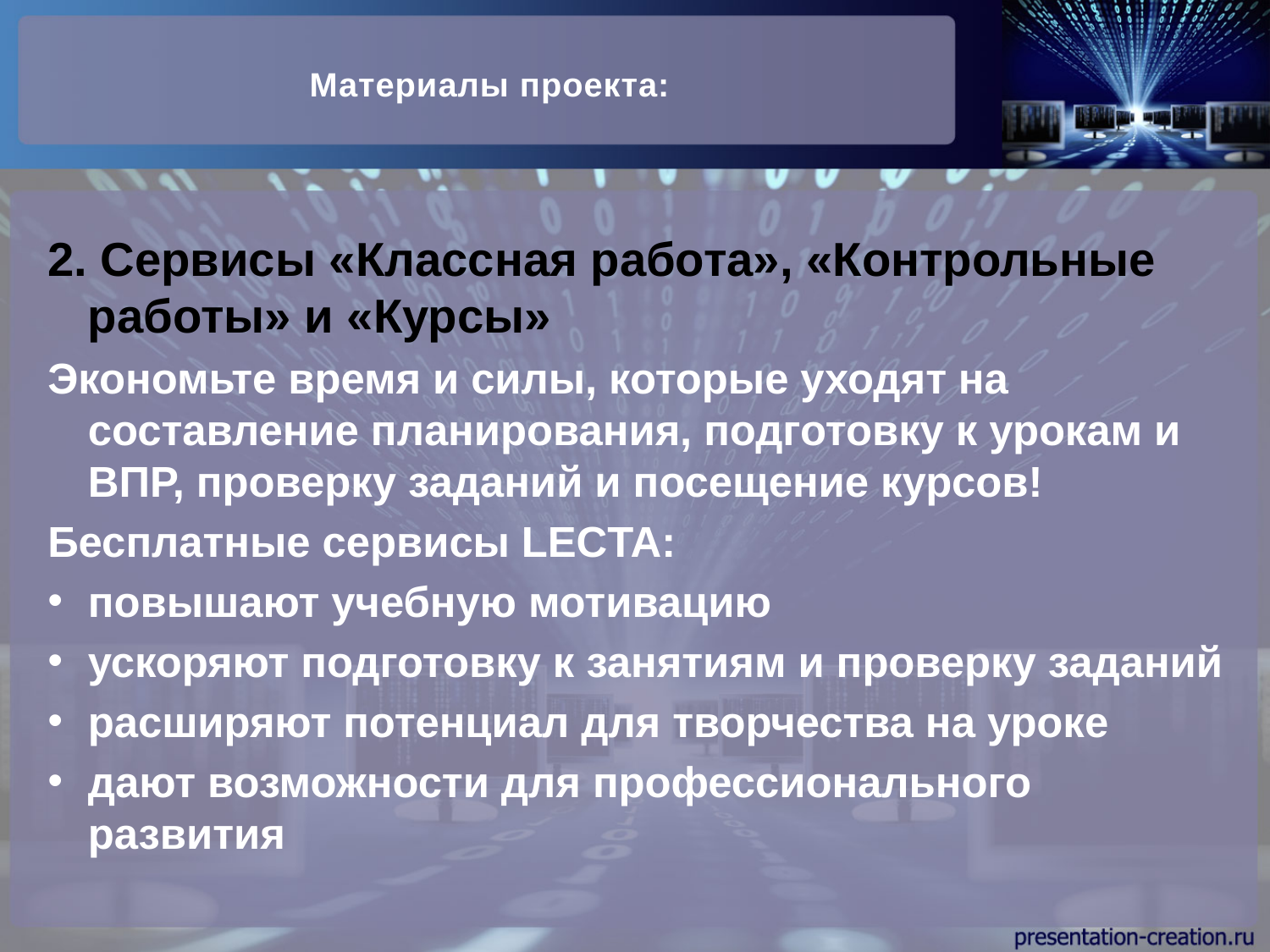

# Материалы проекта:
2. Сервисы «Классная работа», «Контрольные работы» и «Курсы»
Экономьте время и силы, которые уходят на составление планирования, подготовку к урокам и ВПР, проверку заданий и посещение курсов!
Бесплатные сервисы LECTA:
повышают учебную мотивацию
ускоряют подготовку к занятиям и проверку заданий
расширяют потенциал для творчества на уроке
дают возможности для профессионального развития